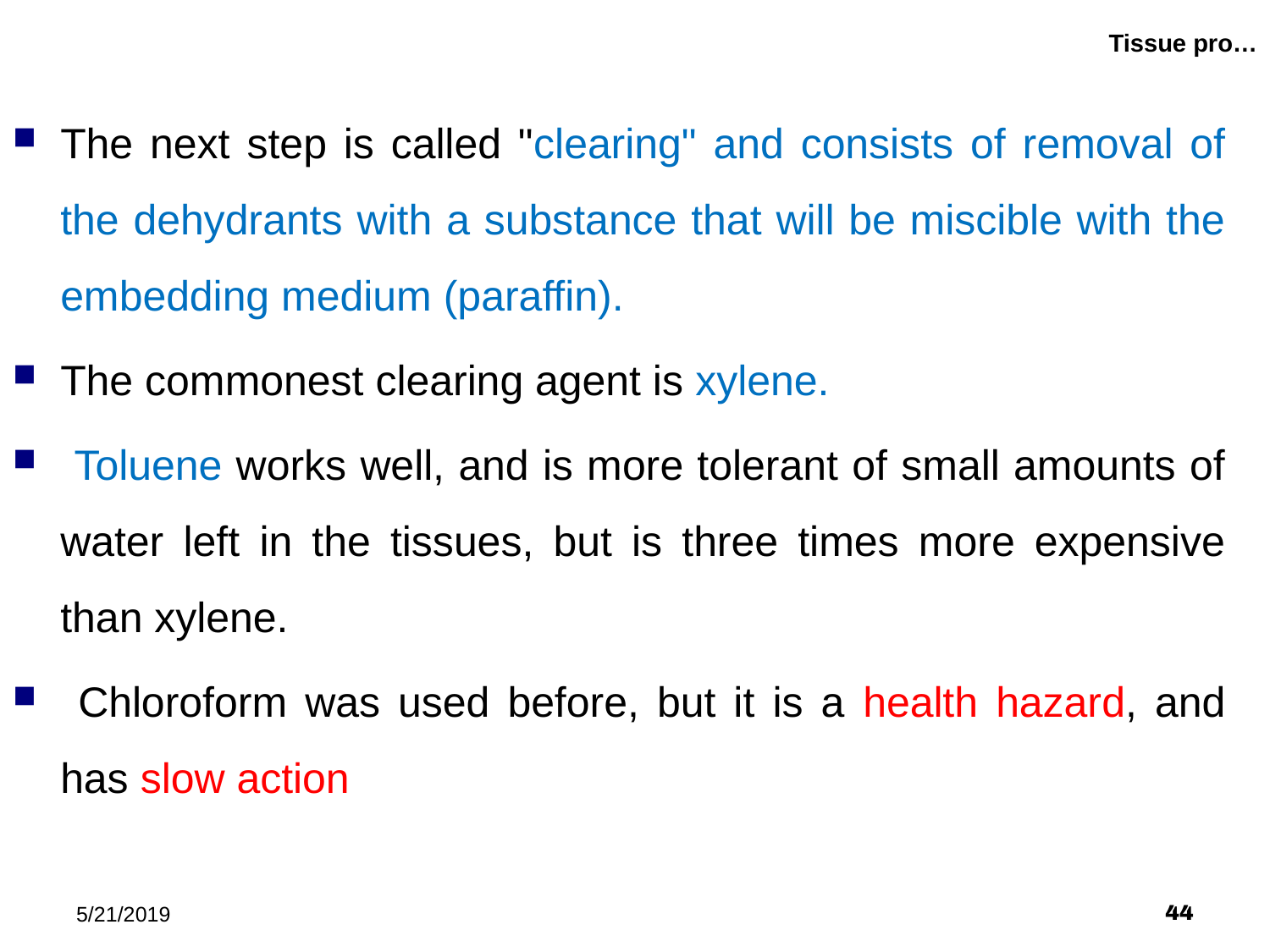

# Tissue pro…
The next step is called "clearing" and consists of removal of the dehydrants with a substance that will be miscible with the embedding medium (paraffin).
The commonest clearing agent is xylene.
 Toluene works well, and is more tolerant of small amounts of water left in the tissues, but is three times more expensive than xylene.
 Chloroform was used before, but it is a health hazard, and has slow action

5/21/2019
44